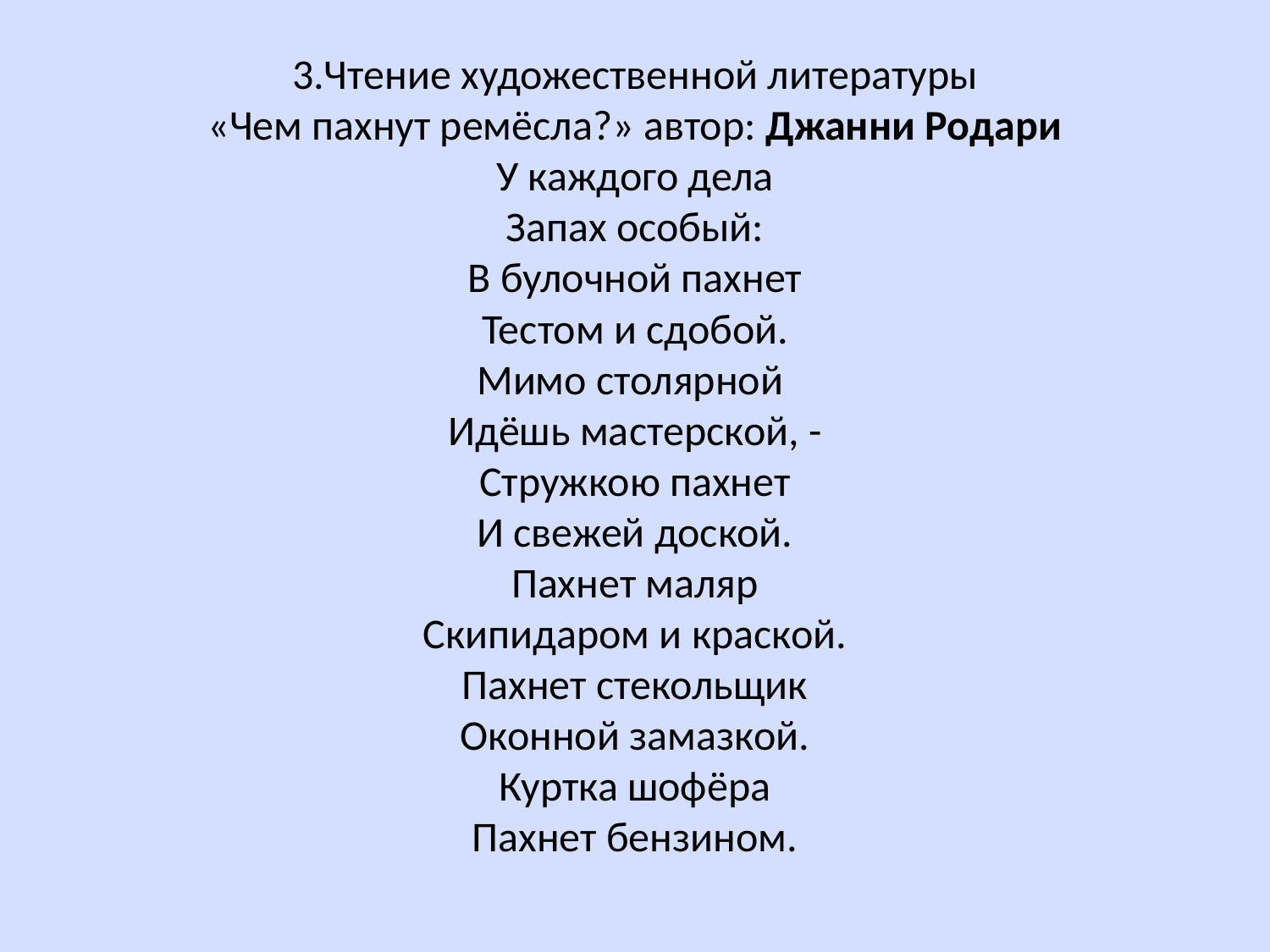

# 3.Чтение художественной литературы «Чем пахнут ремёсла?» автор: Джанни Родари У каждого дела Запах особый: В булочной пахнет Тестом и сдобой. Мимо столярной  Идёшь мастерской, - Стружкою пахнет И свежей доской. Пахнет маляр Скипидаром и краской. Пахнет стекольщик Оконной замазкой. Куртка шофёра Пахнет бензином.